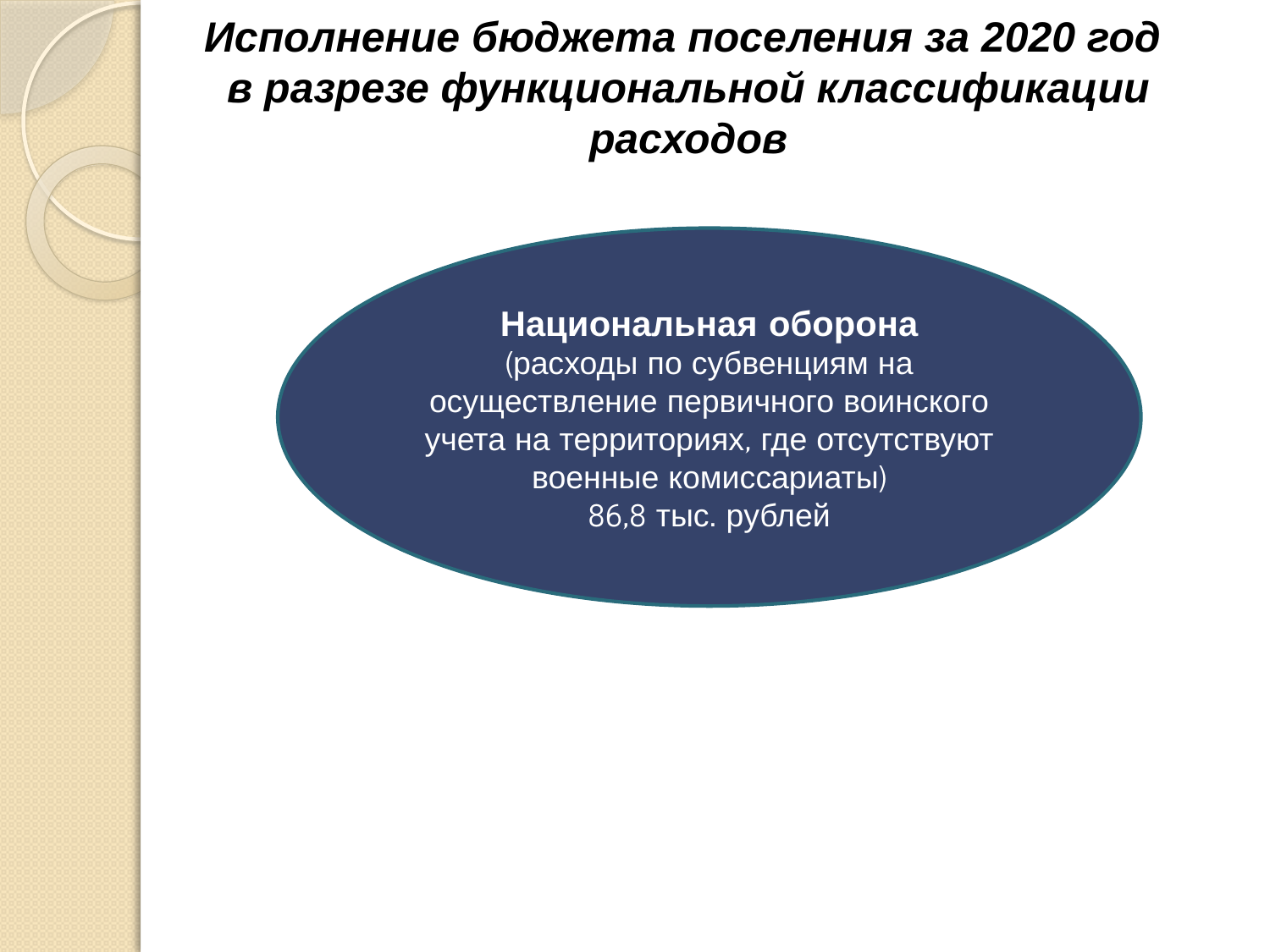

Исполнение бюджета поселения за 2020 год
в разрезе функциональной классификации расходов
Национальная оборона
(расходы по субвенциям на осуществление первичного воинского учета на территориях, где отсутствуют военные комиссариаты)
86,8 тыс. рублей